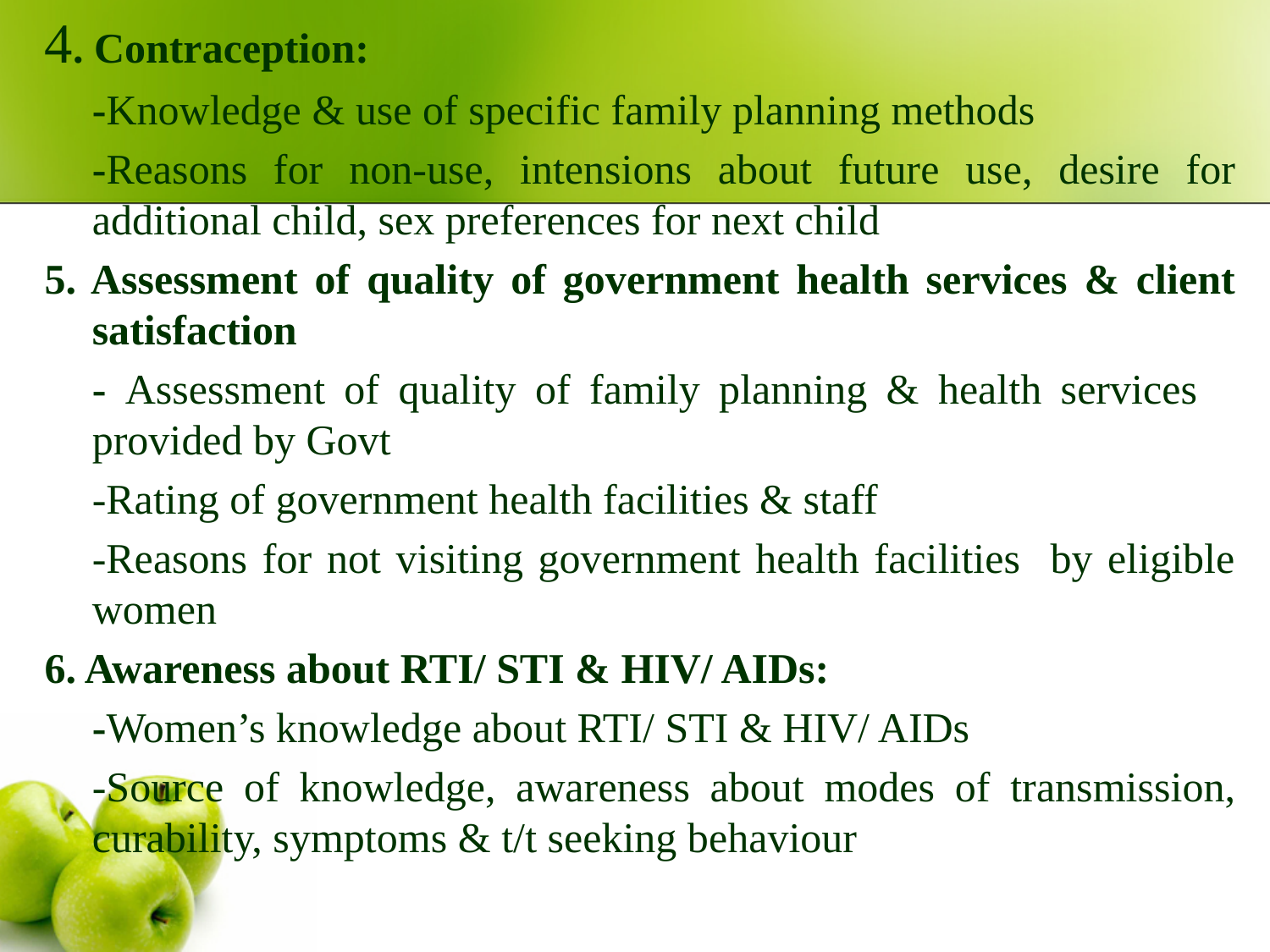

4. Contraception:
	-Knowledge & use of specific family planning methods
	-Reasons for non-use, intensions about future use, desire for additional child, sex preferences for next child
5. Assessment of quality of government health services & client satisfaction
	- Assessment of quality of family planning & health services   provided by Govt
	-Rating of government health facilities & staff
	-Reasons for not visiting government health facilities  by eligible women
6. Awareness about RTI/ STI & HIV/ AIDs:
	-Women’s knowledge about RTI/ STI & HIV/ AIDs
	-Source of knowledge, awareness about modes of transmission, curability, symptoms & t/t seeking behaviour